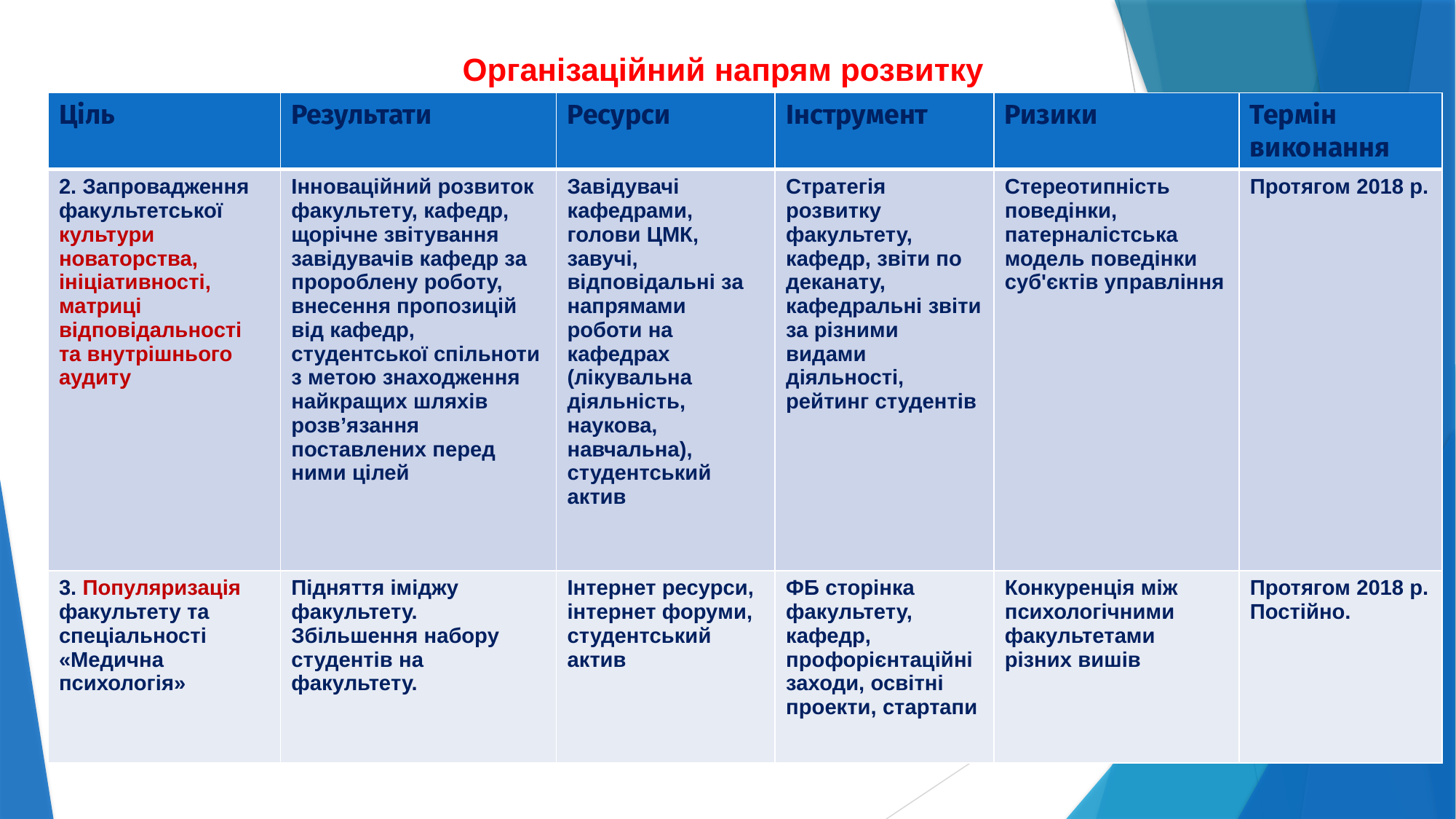

# Організаційний напрям розвитку
| Ціль | Результати | Ресурси | Інструмент | Ризики | Термін виконання |
| --- | --- | --- | --- | --- | --- |
| 2. Запровадження факультетської культури новаторства, ініціативності, матриці відповідальності та внутрішнього аудиту | Інноваційний розвиток факультету, кафедр, щорічне звітування завідувачів кафедр за пророблену роботу, внесення пропозицій від кафедр, студентської спільноти з метою знаходження найкращих шляхів розв’язання поставлених перед ними цілей | Завідувачі кафедрами, голови ЦМК, завучі, відповідальні за напрямами роботи на кафедрах (лікувальна діяльність, наукова, навчальна), студентський актив | Стратегія розвитку факультету, кафедр, звіти по деканату, кафедральні звіти за різними видами діяльності, рейтинг студентів | Стереотипність поведінки, патерналістська модель поведінки суб'єктів управління | Протягом 2018 р. |
| 3. Популяризація факультету та спеціальності «Медична психологія» | Підняття іміджу факультету. Збільшення набору студентів на факультету. | Інтернет ресурси, інтернет форуми, студентський актив | ФБ сторінка факультету, кафедр, профорієнтаційні заходи, освітні проекти, стартапи | Конкуренція між психологічними факультетами різних вишів | Протягом 2018 р. Постійно. |